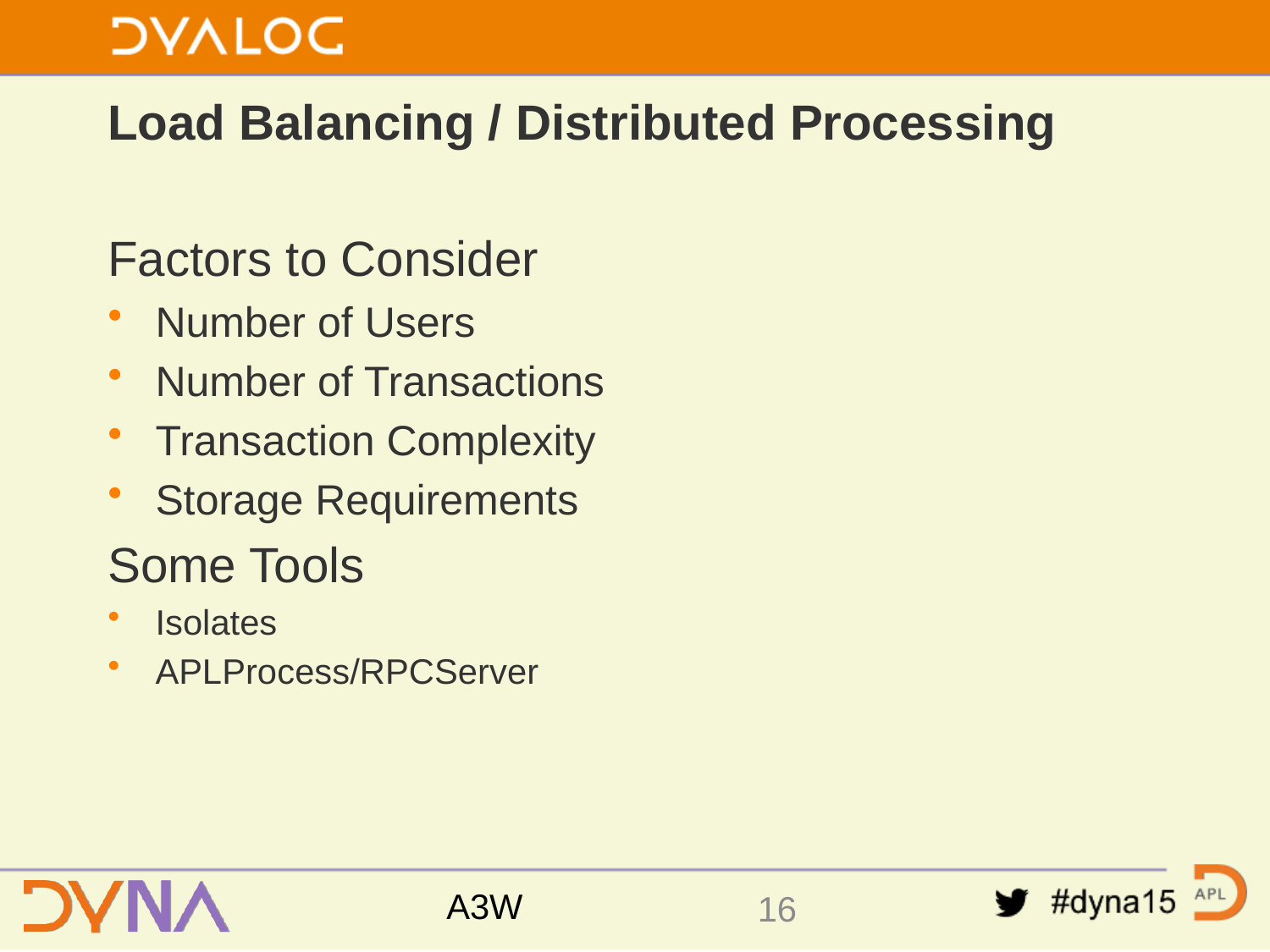

# Load Balancing / Distributed Processing
Factors to Consider
Number of Users
Number of Transactions
Transaction Complexity
Storage Requirements
Some Tools
Isolates
APLProcess/RPCServer
16
A3W